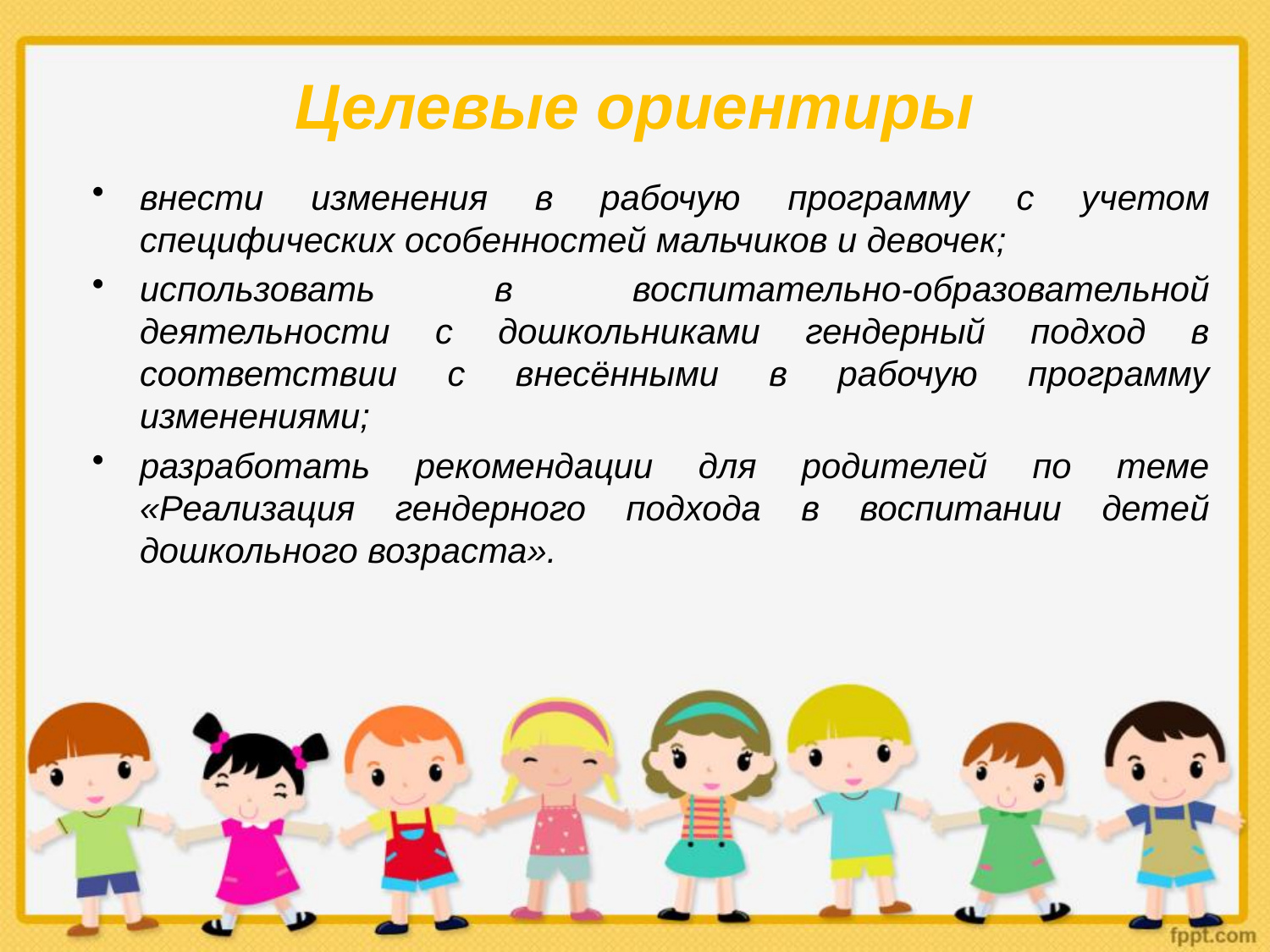

# Целевые ориентиры
внести изменения в рабочую программу с учетом специфических особенностей мальчиков и девочек;
использовать в воспитательно-образовательной деятельности с дошкольниками гендерный подход в соответствии с внесёнными в рабочую программу изменениями;
разработать рекомендации для родителей по теме «Реализация гендерного подхода в воспитании детей дошкольного возраста».